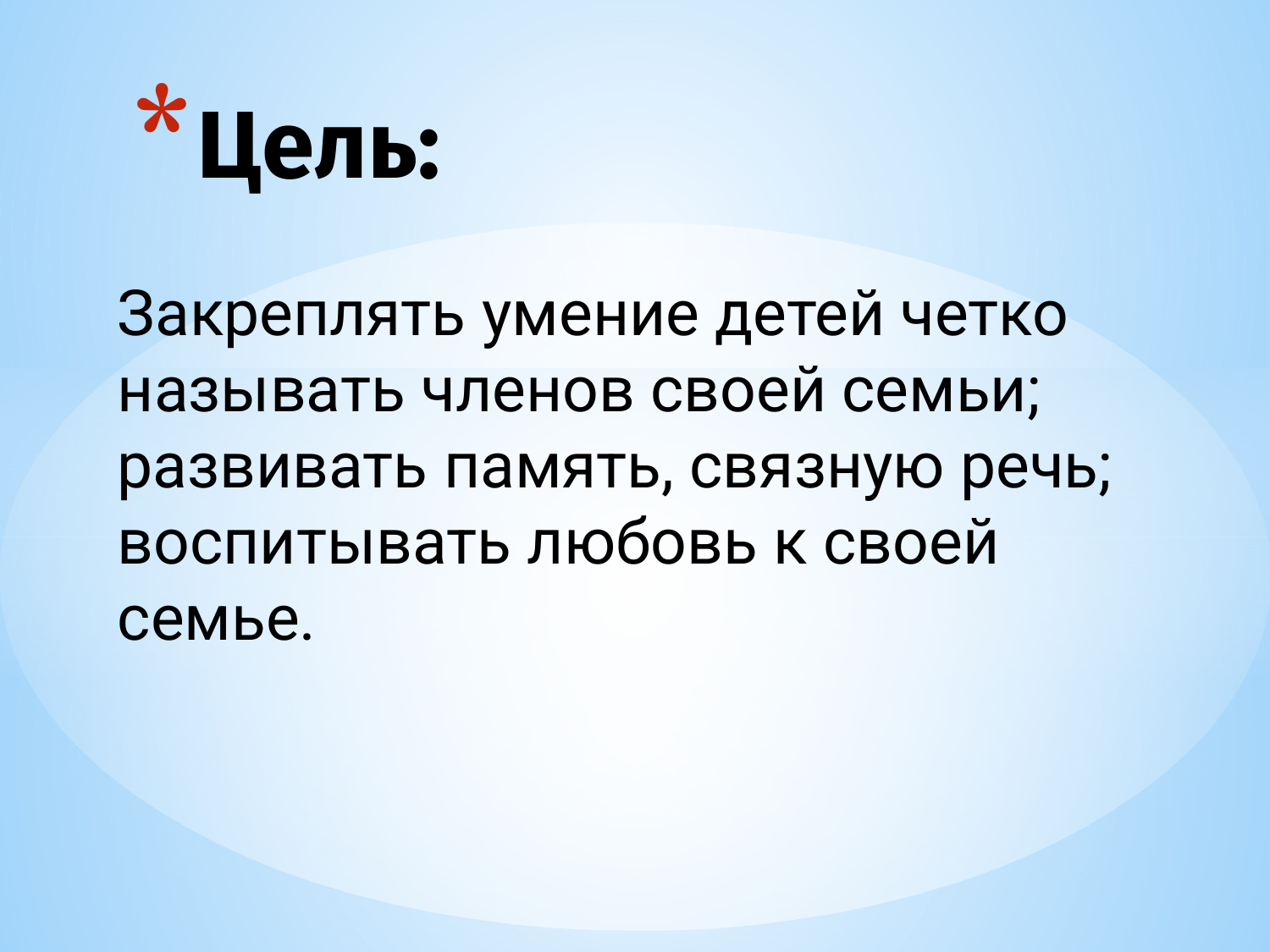

# Цель:
Закреплять умение детей четко называть членов своей семьи; развивать память, связную речь; воспитывать любовь к своей семье.